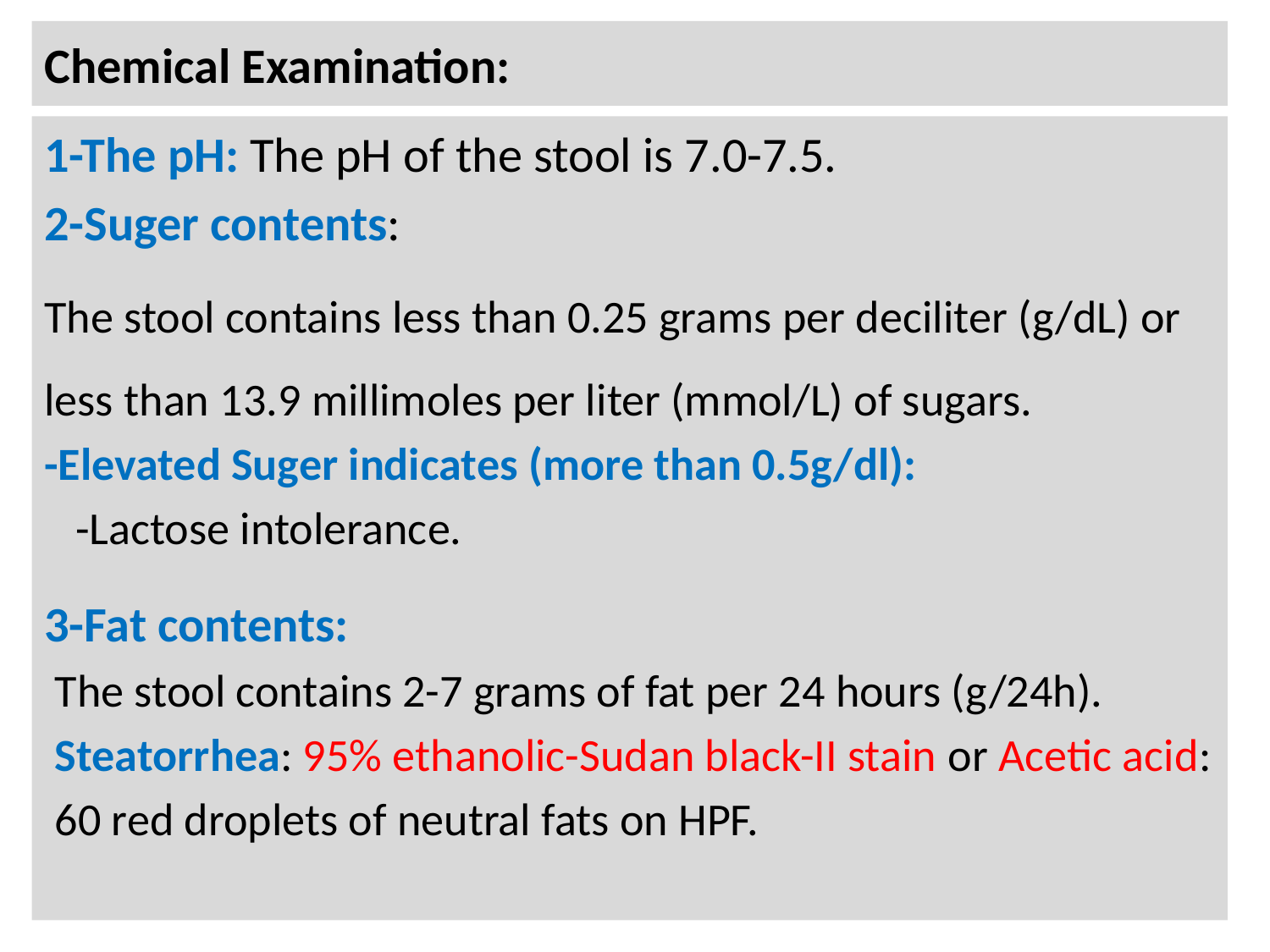

# Chemical Examination:
1-The pH: The pH of the stool is 7.0-7.5.
2-Suger contents:
The stool contains less than 0.25 grams per deciliter (g/dL) or less than 13.9 millimoles per liter (mmol/L) of sugars.
-Elevated Suger indicates (more than 0.5g/dl):
   -Lactose intolerance.
3-Fat contents:
 The stool contains 2-7 grams of fat per 24 hours (g/24h).
 Steatorrhea: 95% ethanolic-Sudan black-II stain or Acetic acid:
 60 red droplets of neutral fats on HPF.